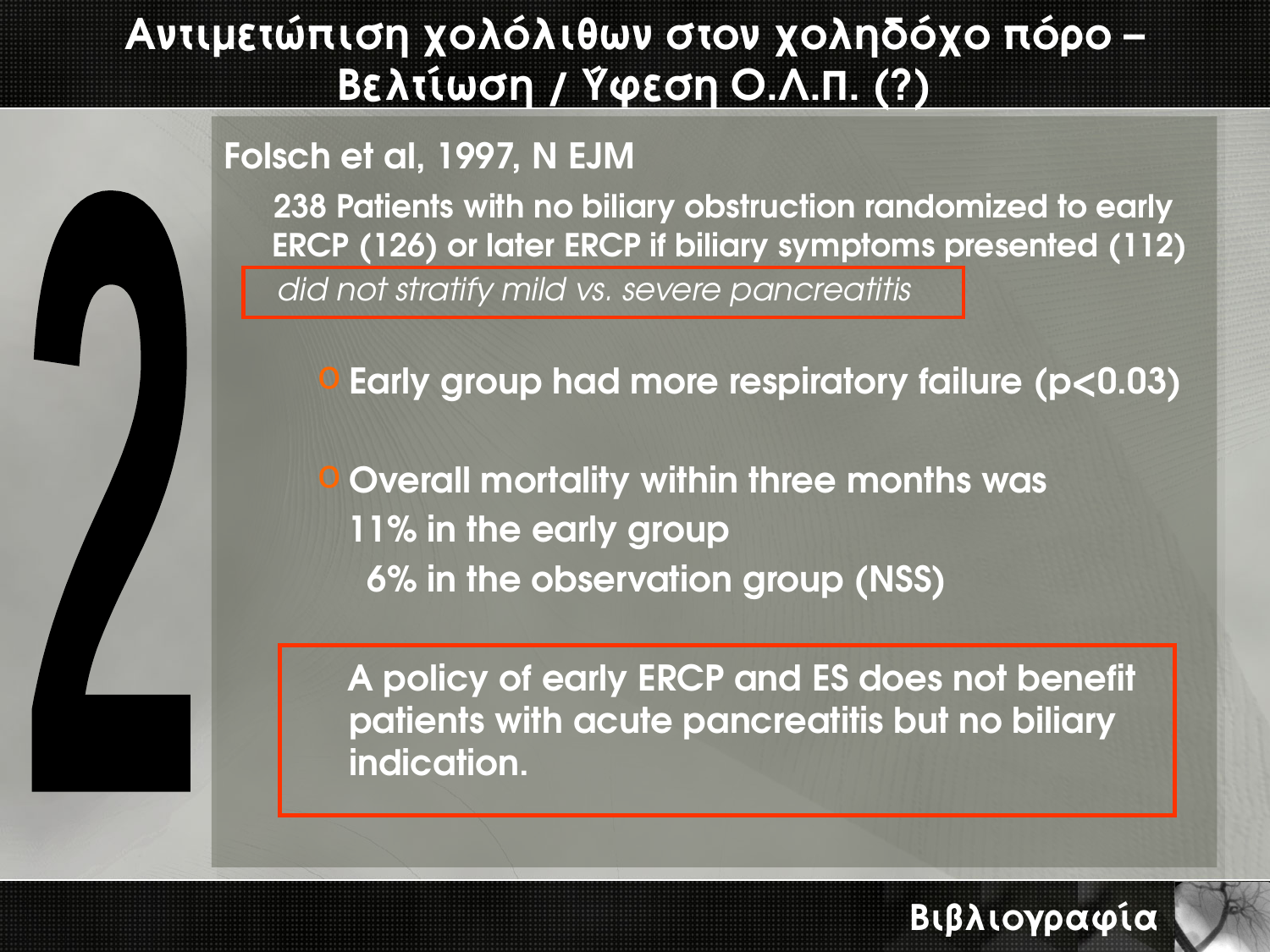

# Αντιμετώπιση χολόλιθων στον χοληδόχο πόρο – Βελτίωση / Ύφεση Ο.Λ.Π. (?)
Folsch et al, 1997, N EJM
     238 Patients with no biliary obstruction randomized to early ERCP (126) or later ERCP if biliary symptoms presented (112)
      did not stratify mild vs. severe pancreatitis

Early group had more respiratory failure (p<0.03)

Overall mortality within three months was
   11% in the early group
     6% in the observation group (NSS)

   A policy of early ERCP and ES does not benefit patients with acute pancreatitis but no biliary indication.

2

Βιβλιογραφία